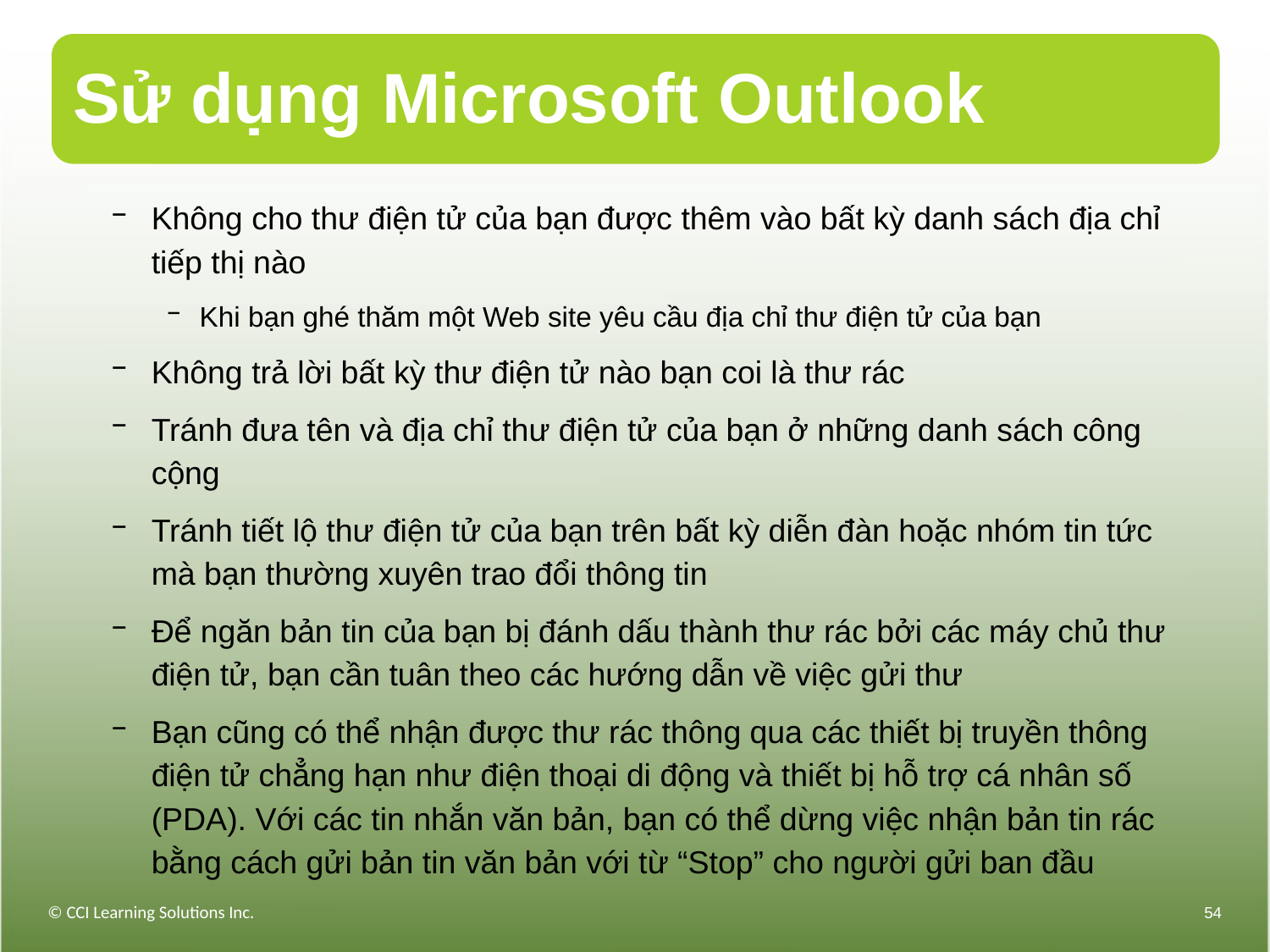

# Sử dụng Microsoft Outlook
Không cho thư điện tử của bạn được thêm vào bất kỳ danh sách địa chỉ tiếp thị nào
Khi bạn ghé thăm một Web site yêu cầu địa chỉ thư điện tử của bạn
Không trả lời bất kỳ thư điện tử nào bạn coi là thư rác
Tránh đưa tên và địa chỉ thư điện tử của bạn ở những danh sách công cộng
Tránh tiết lộ thư điện tử của bạn trên bất kỳ diễn đàn hoặc nhóm tin tức mà bạn thường xuyên trao đổi thông tin
Để ngăn bản tin của bạn bị đánh dấu thành thư rác bởi các máy chủ thư điện tử, bạn cần tuân theo các hướng dẫn về việc gửi thư
Bạn cũng có thể nhận được thư rác thông qua các thiết bị truyền thông điện tử chẳng hạn như điện thoại di động và thiết bị hỗ trợ cá nhân số (PDA). Với các tin nhắn văn bản, bạn có thể dừng việc nhận bản tin rác bằng cách gửi bản tin văn bản với từ “Stop” cho người gửi ban đầu
© CCI Learning Solutions Inc.
54